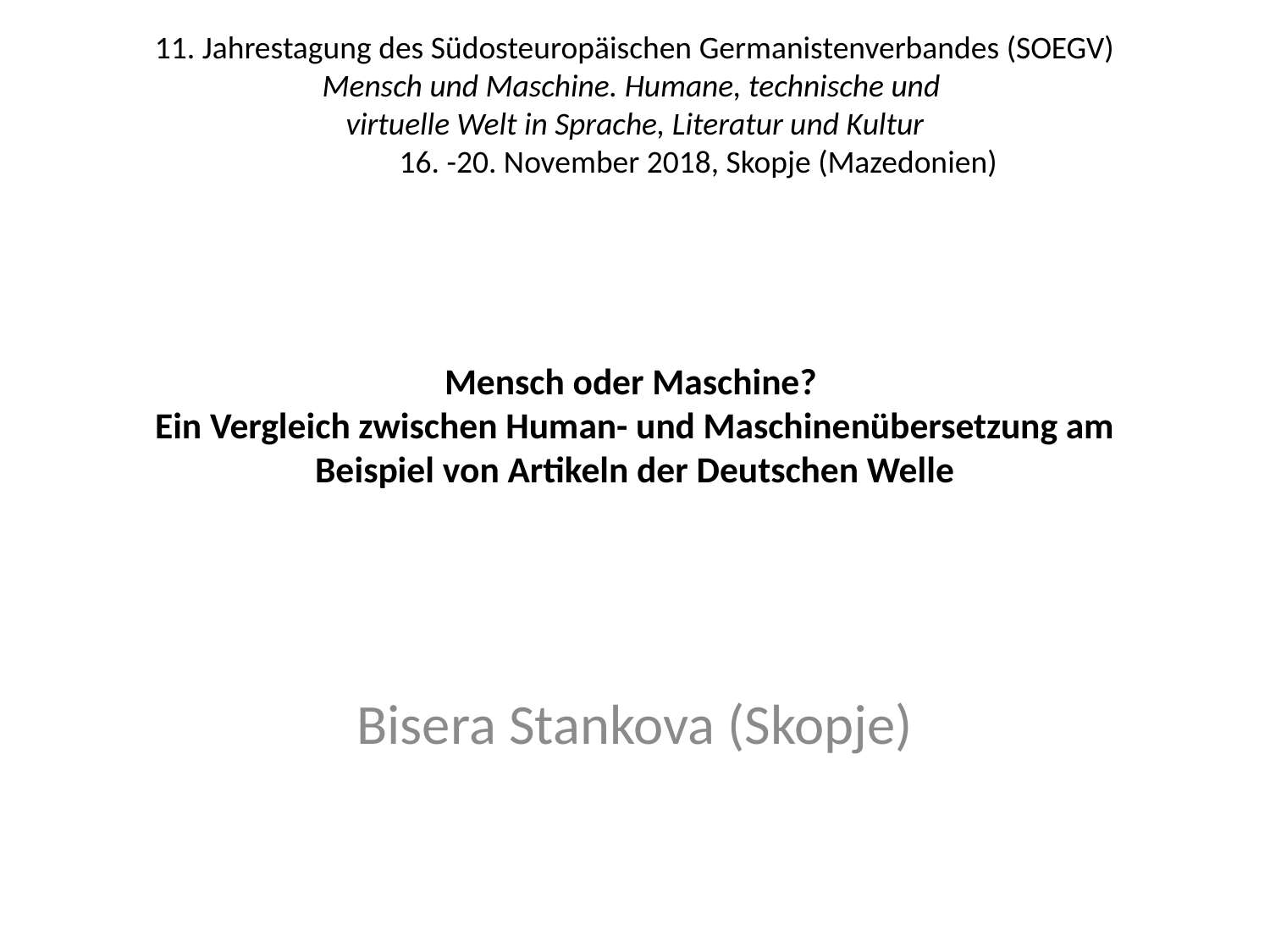

11. Jahrestagung des Südosteuropäischen Germanistenverbandes (SOEGV)
Mensch und Maschine. Humane, technische und
virtuelle Welt in Sprache, Literatur und Kultur
	16. -20. November 2018, Skopje (Mazedonien)

# Mensch oder Maschine? Ein Vergleich zwischen Human- und Maschinenübersetzung am Beispiel von Artikeln der Deutschen Welle

Bisera Stankova (Skopje)